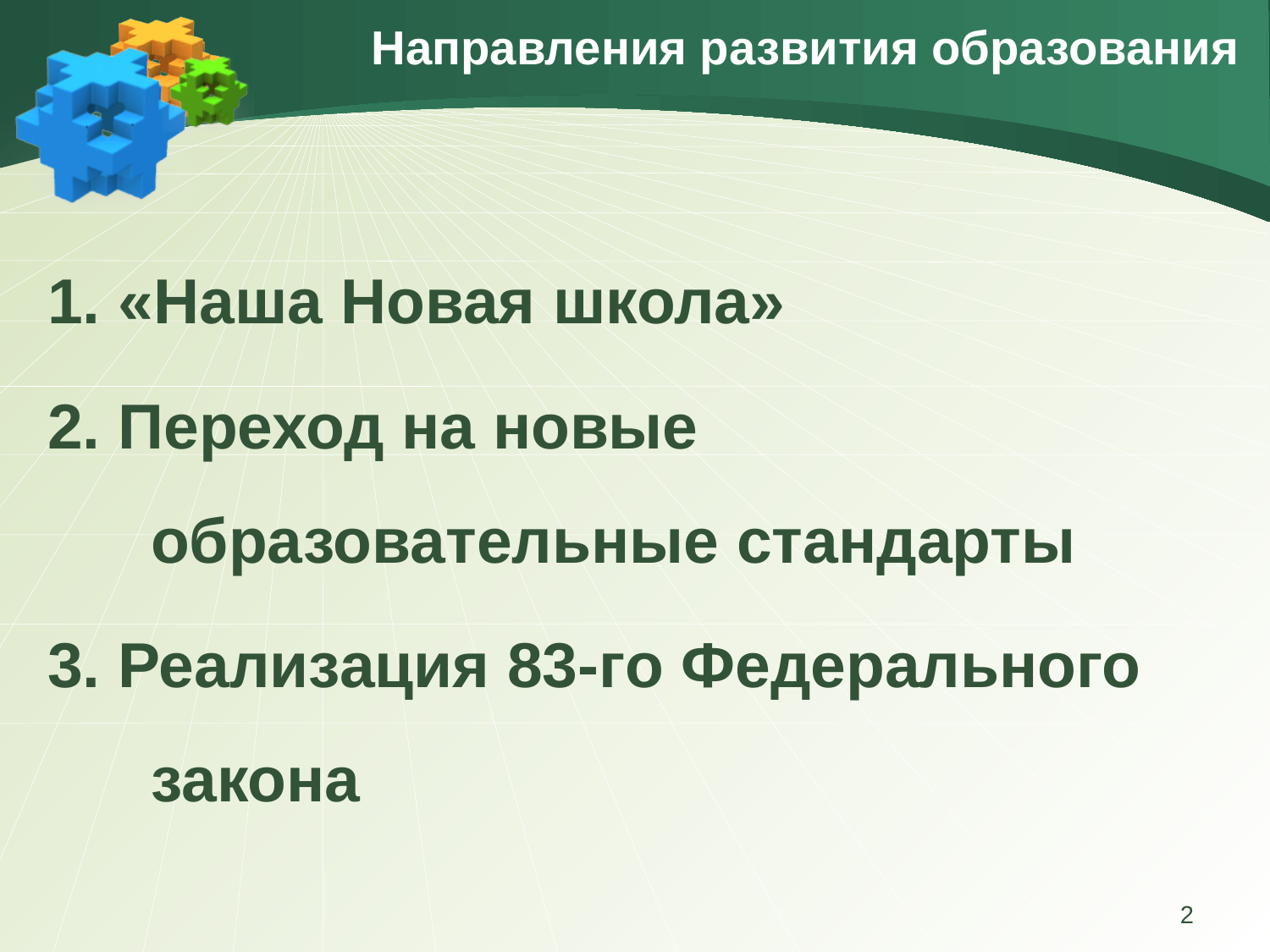

# Направления развития образования
1. «Наша Новая школа»
2. Переход на новые образовательные стандарты
3. Реализация 83-го Федерального закона
2